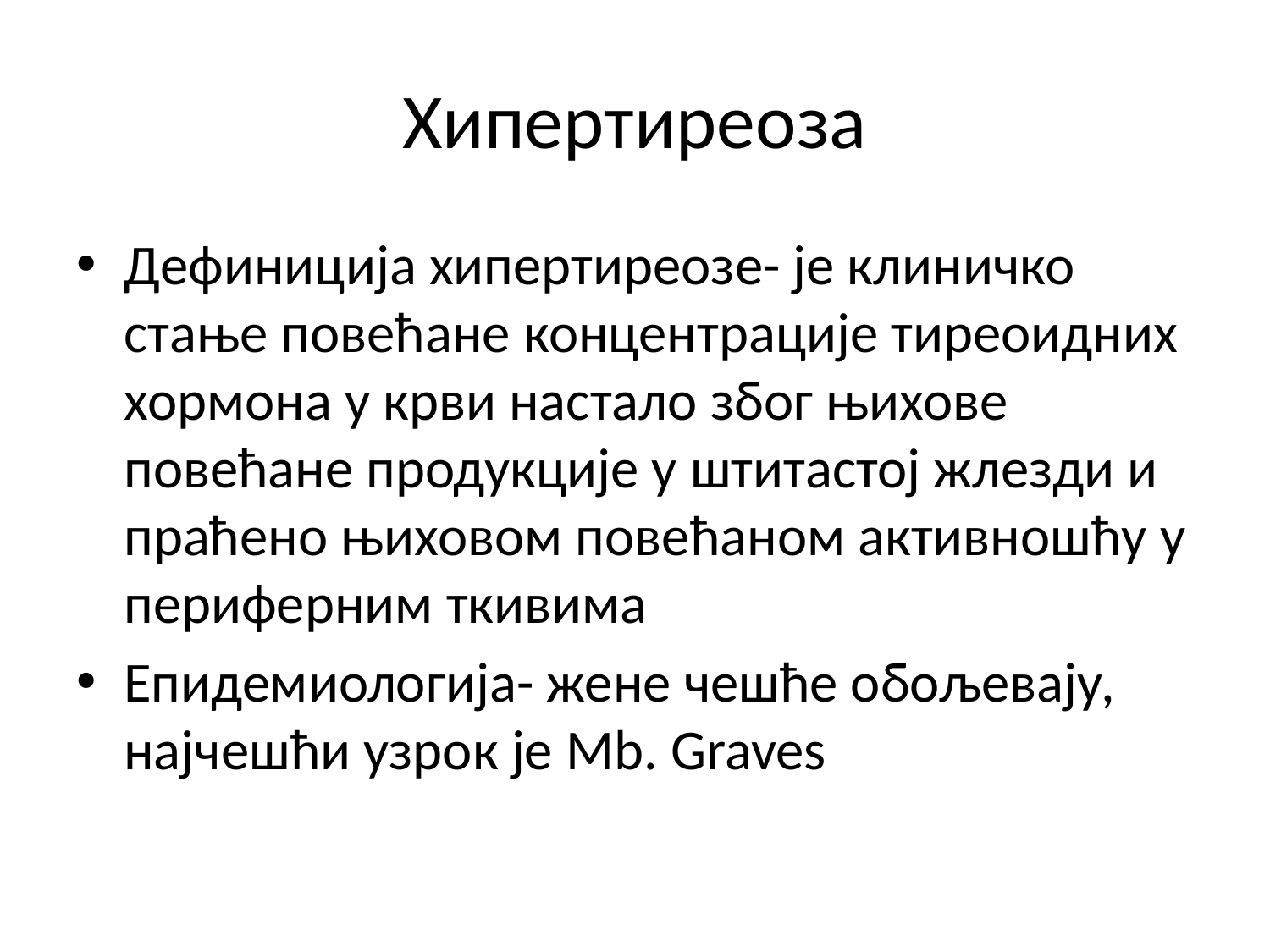

# Хипертиреоза
Дефиниција хипертиреозе- је клиничко стање повећане концентрације тиреоидних хормона у крви настало због њихове повећане продукције у штитастој жлезди и праћено њиховом повећаном активношћу у периферним ткивима
Епидемиологија- жене чешће обољевају, најчешћи узрок је Mb. Graves